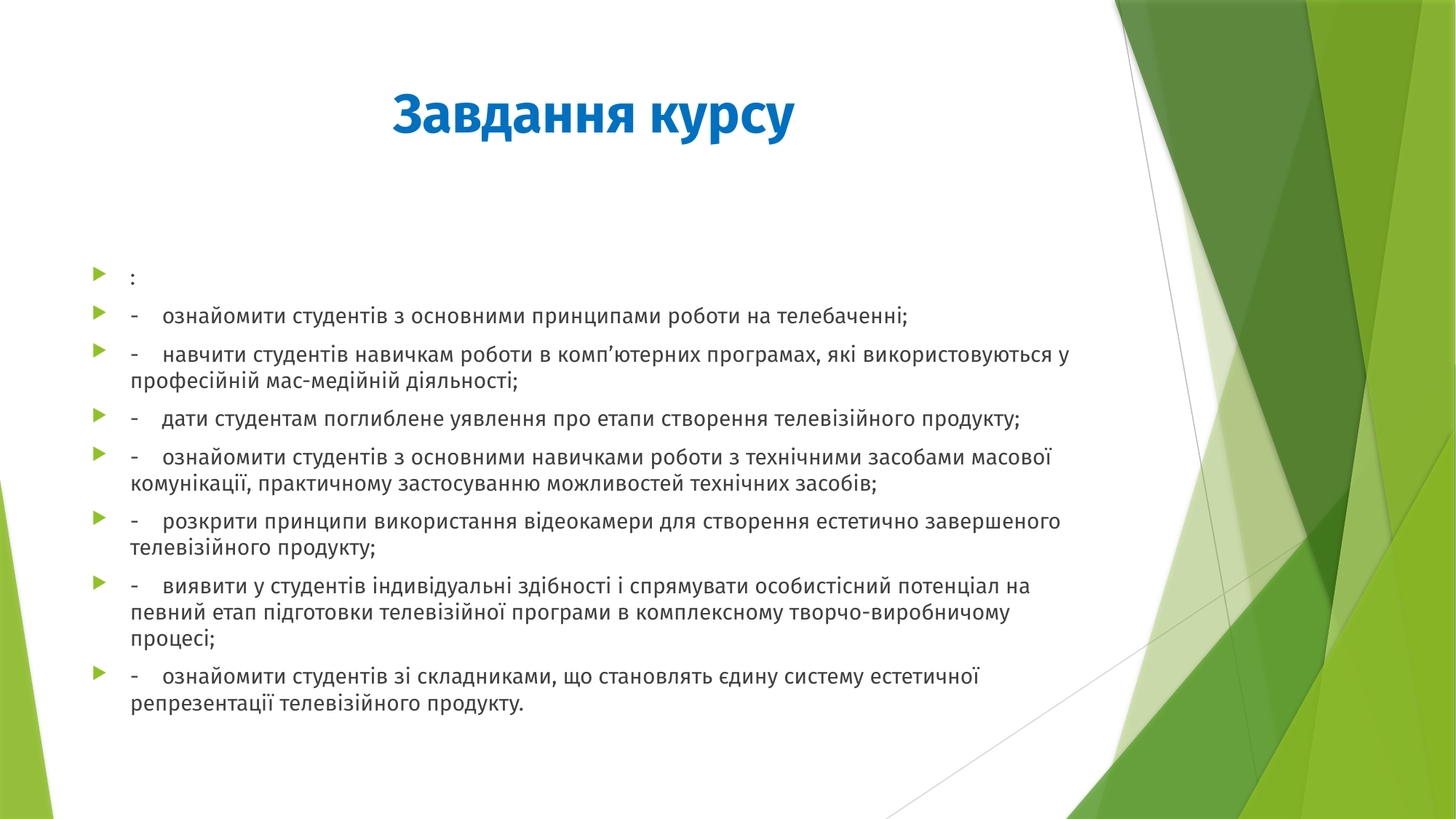

# Завдання курсу
:
-    ознайомити студентів з основними принципами роботи на телебаченні;
-    навчити студентів навичкам роботи в комп’ютерних програмах, які використовуються у професійній мас-медійній діяльності;
-    дати студентам поглиблене уявлення про етапи створення телевізійного продукту;
-    ознайомити студентів з основними навичками роботи з технічними засобами масової комунікації, практичному застосуванню можливостей технічних засобів;
-    розкрити принципи використання відеокамери для створення естетично завершеного телевізійного продукту;
-    виявити у студентів індивідуальні здібності і спрямувати особистісний потенціал на певний етап підготовки телевізійної програми в комплексному творчо-виробничому процесі;
-    ознайомити студентів зі складниками, що становлять єдину систему естетичної репрезентації телевізійного продукту.